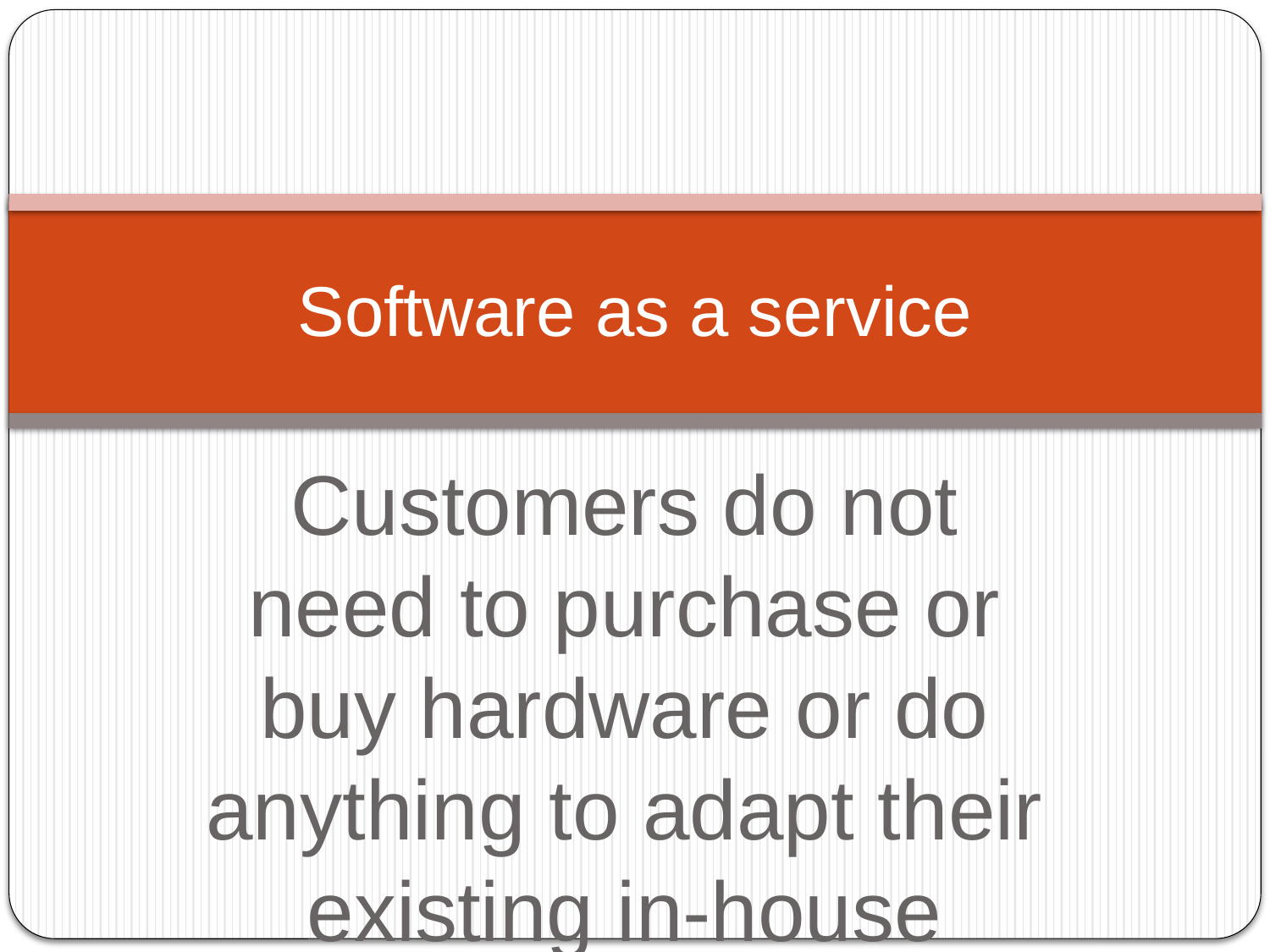

# Software as a service
Customers do not need to purchase or buy hardware or do anything to adapt their existing in-house center